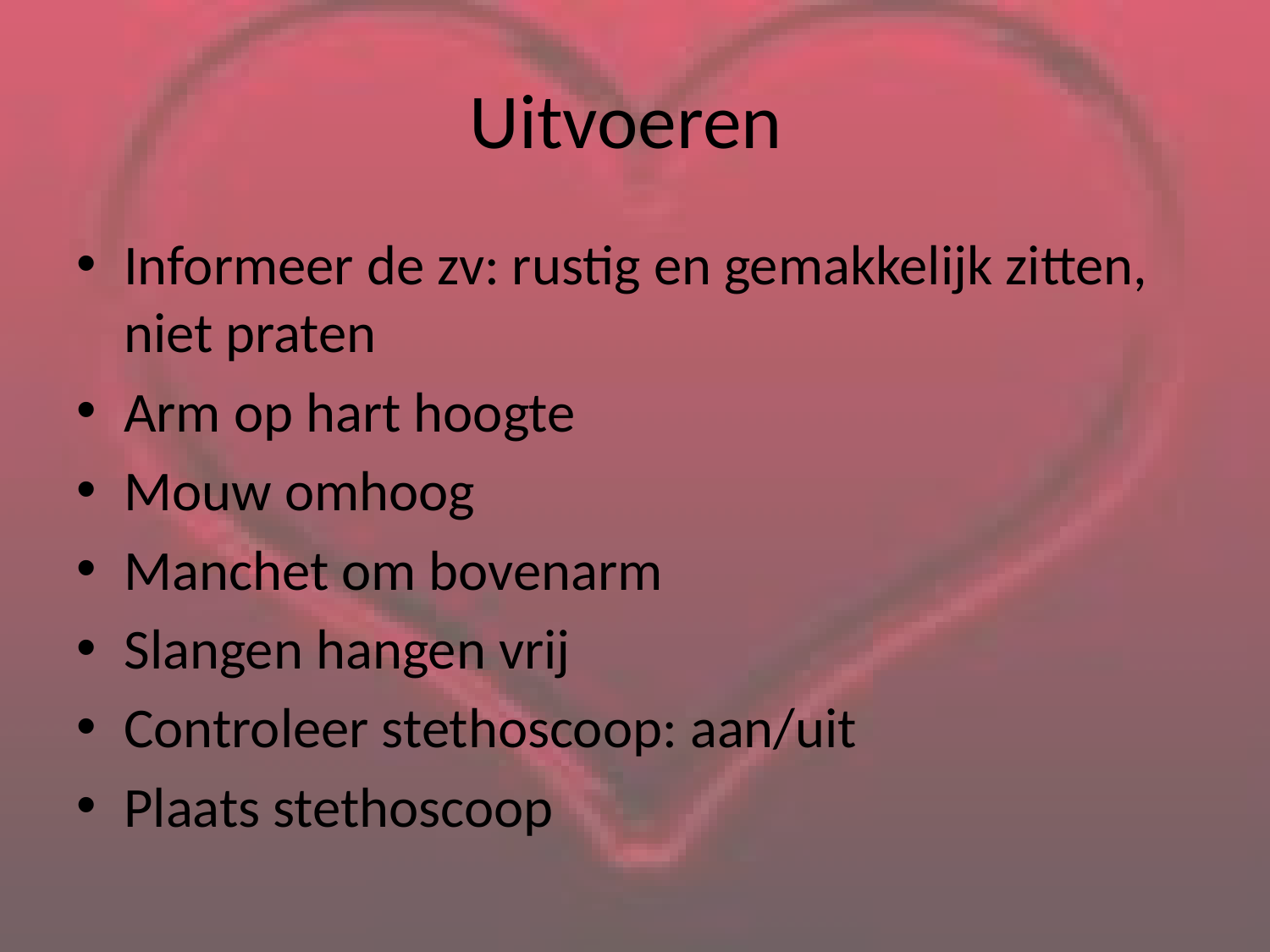

# Uitvoeren
Informeer de zv: rustig en gemakkelijk zitten, niet praten
Arm op hart hoogte
Mouw omhoog
Manchet om bovenarm
Slangen hangen vrij
Controleer stethoscoop: aan/uit
Plaats stethoscoop